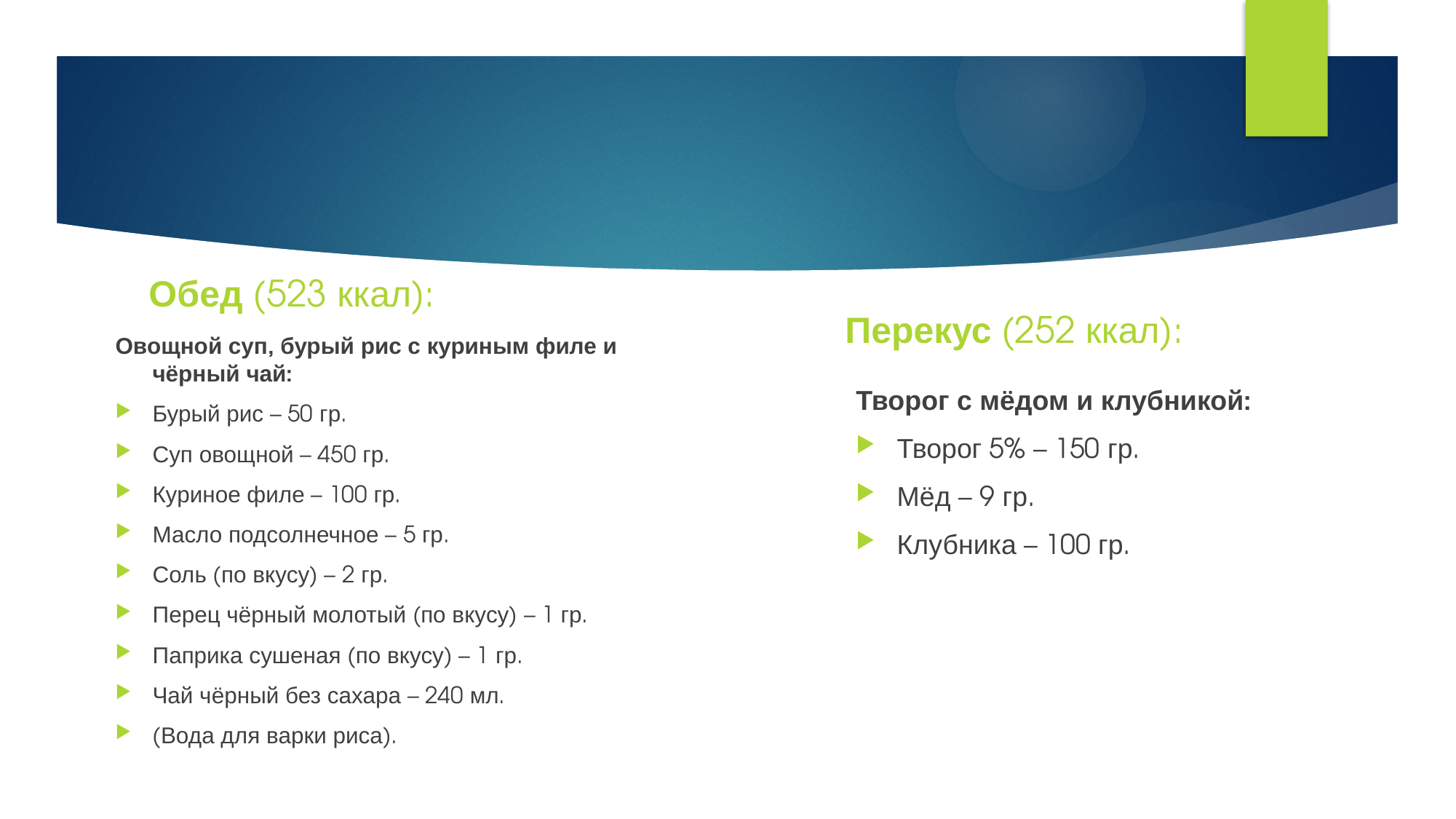

#
Обед (523 ккал):
Перекус (252 ккал):
Овощной суп, бурый рис с куриным филе и чёрный чай:
Бурый рис – 50 гр.
Суп овощной – 450 гр.
Куриное филе – 100 гр.
Масло подсолнечное – 5 гр.
Соль (по вкусу) – 2 гр.
Перец чёрный молотый (по вкусу) – 1 гр.
Паприка сушеная (по вкусу) – 1 гр.
Чай чёрный без сахара – 240 мл.
(Вода для варки риса).

Творог с мёдом и клубникой:
Творог 5% – 150 гр.
Мёд – 9 гр.
Клубника – 100 гр.